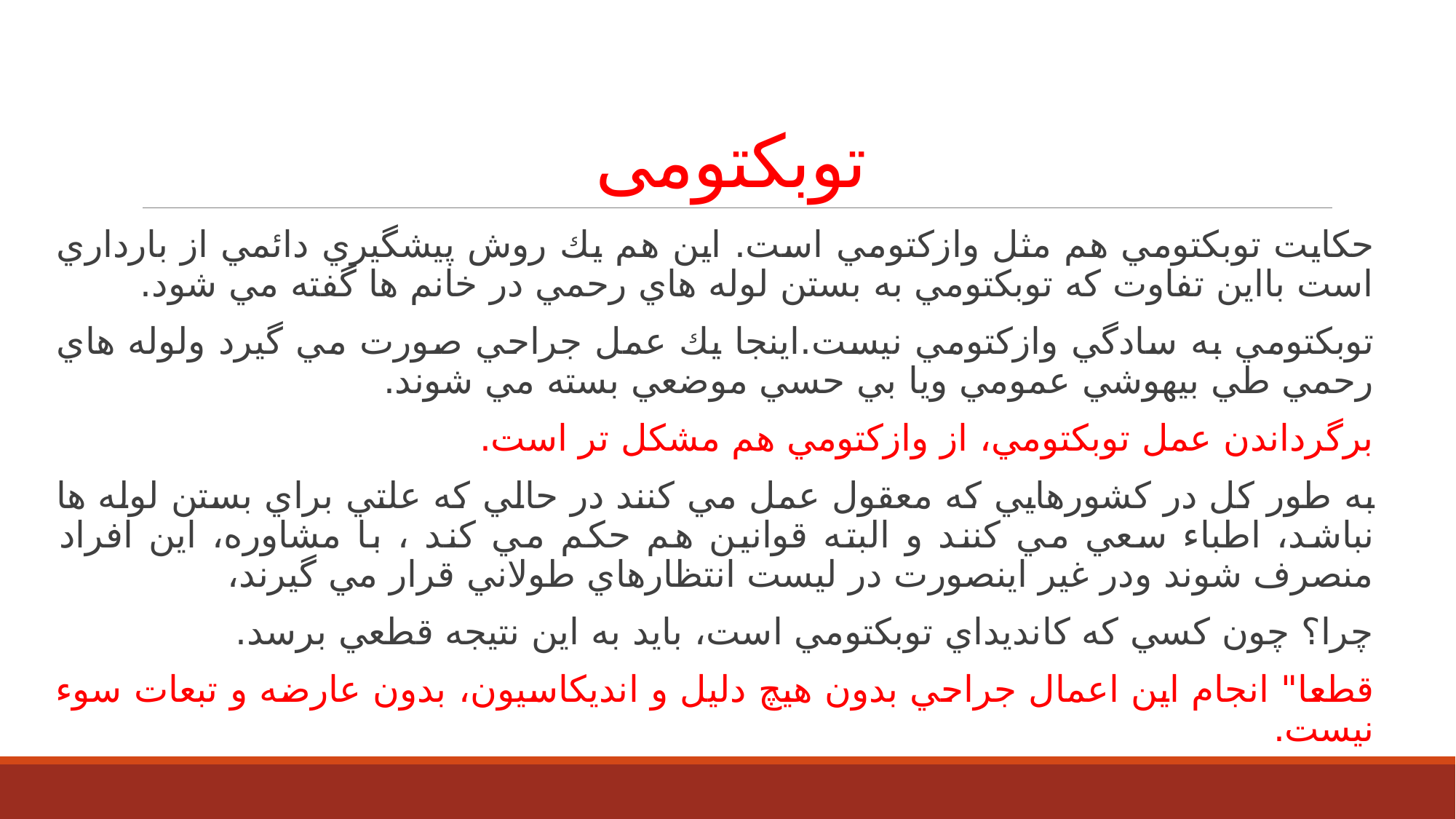

# توبکتومی
حكايت توبكتومي هم مثل وازكتومي است. اين هم يك روش پيشگيري دائمي از بارداري است بااين تفاوت كه توبكتومي به بستن لوله هاي رحمي در خانم ها گفته مي شود.
توبكتومي به سادگي وازكتومي نيست.اينجا يك عمل جراحي صورت مي گيرد ولوله هاي رحمي طي بيهوشي عمومي ويا بي حسي موضعي بسته مي شوند.
برگرداندن عمل توبكتومي، از وازكتومي هم مشكل تر است.
به طور کل در كشورهايي كه معقول عمل مي كنند در حالي كه علتي براي بستن لوله ها نباشد، اطباء سعي مي كنند و البته قوانين هم حكم مي كند ، با مشاوره، این افراد منصرف شوند ودر غير اينصورت در ليست انتظارهاي طولاني قرار مي گيرند،
چرا؟ چون كسي كه كانديداي توبكتومي است، بايد به اين نتيجه قطعي برسد.
قطعا" انجام اين اعمال جراحي بدون هيچ دليل و انديكاسيون، بدون عارضه و تبعات سوء نيست.